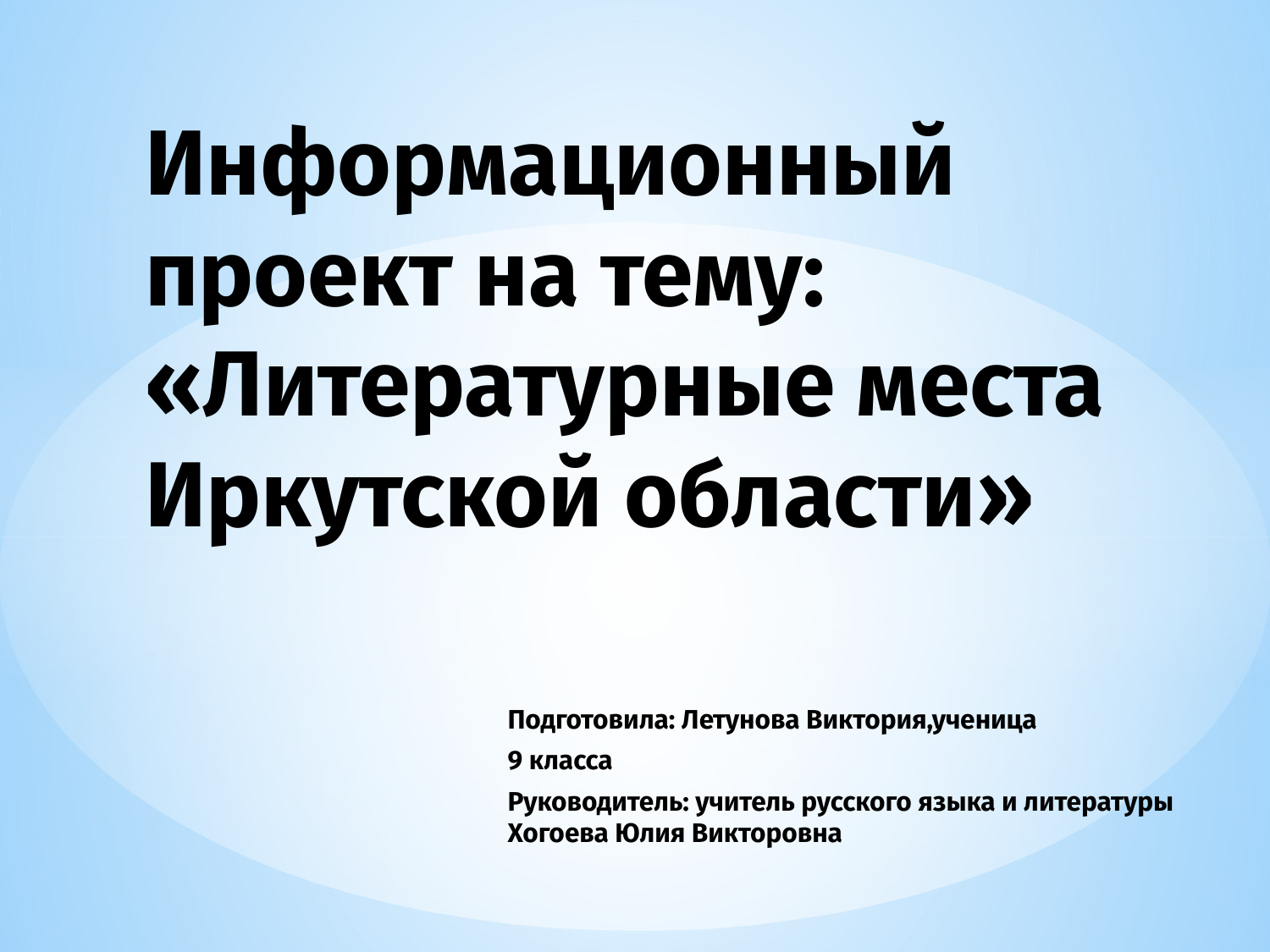

# Информационный проект на тему: «Литературные места Иркутской области»
Подготовила: Летунова Виктория,ученица
9 класса
Руководитель: учитель русского языка и литературы Хогоева Юлия Викторовна